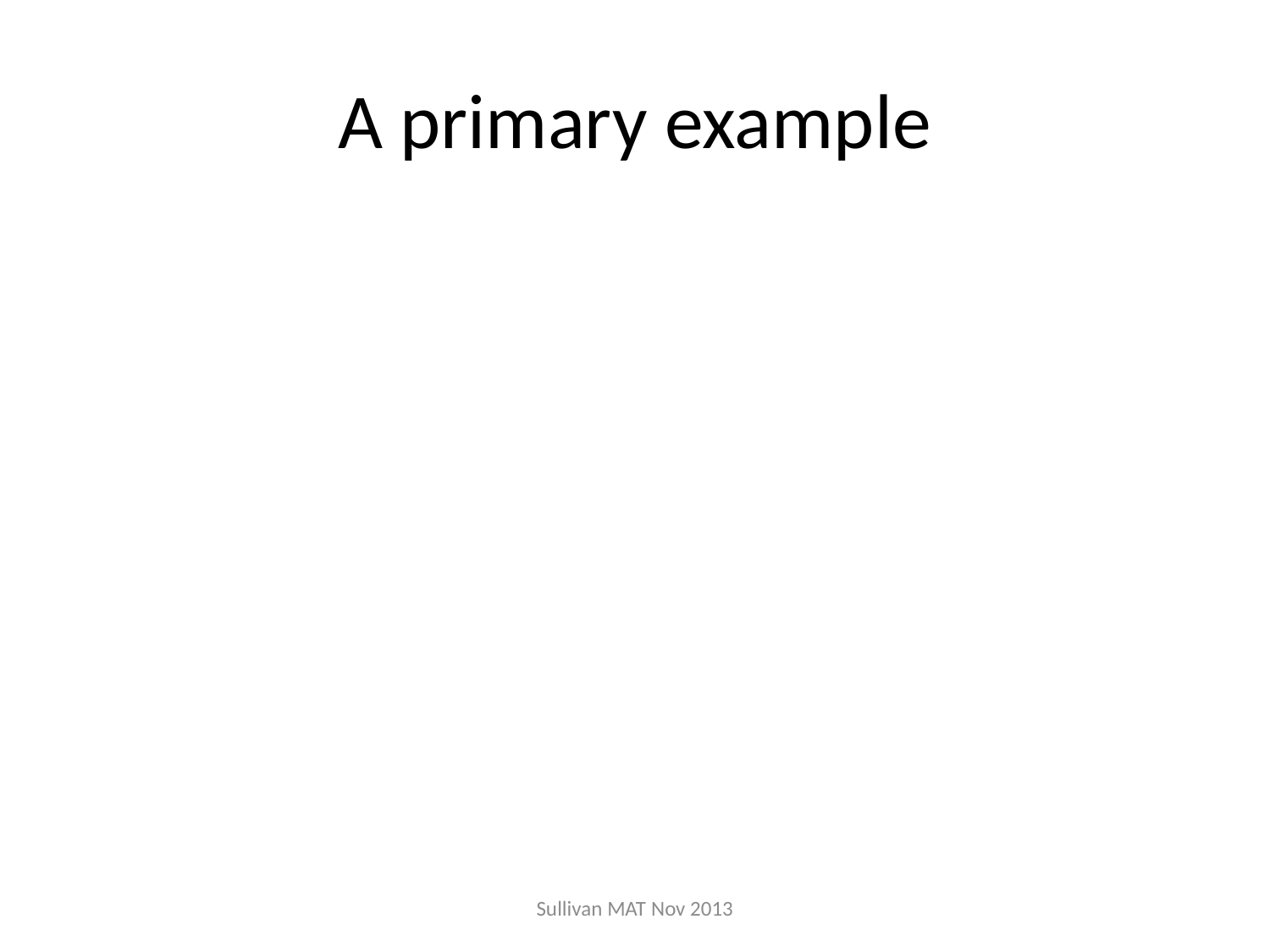

# A primary example

Sullivan MAT Nov 2013